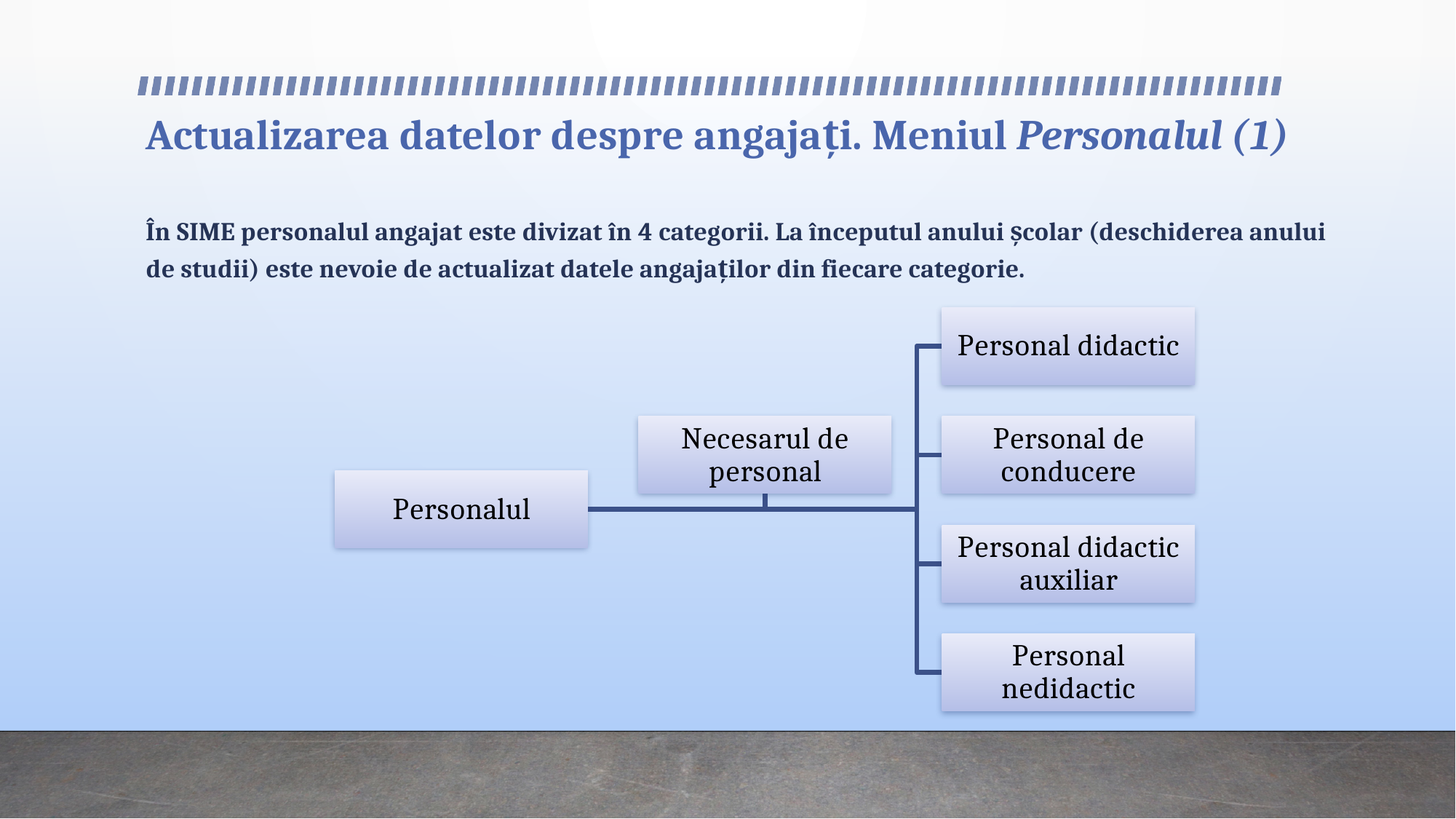

# Actualizarea datelor despre angajați. Meniul Personalul (1)
În SIME personalul angajat este divizat în 4 categorii. La începutul anului școlar (deschiderea anului de studii) este nevoie de actualizat datele angajaților din fiecare categorie.
Personalul
Personal didactic
Personal de conducere
Personal didactic auxiliar
Personal nedidactic
Necesarul de personal